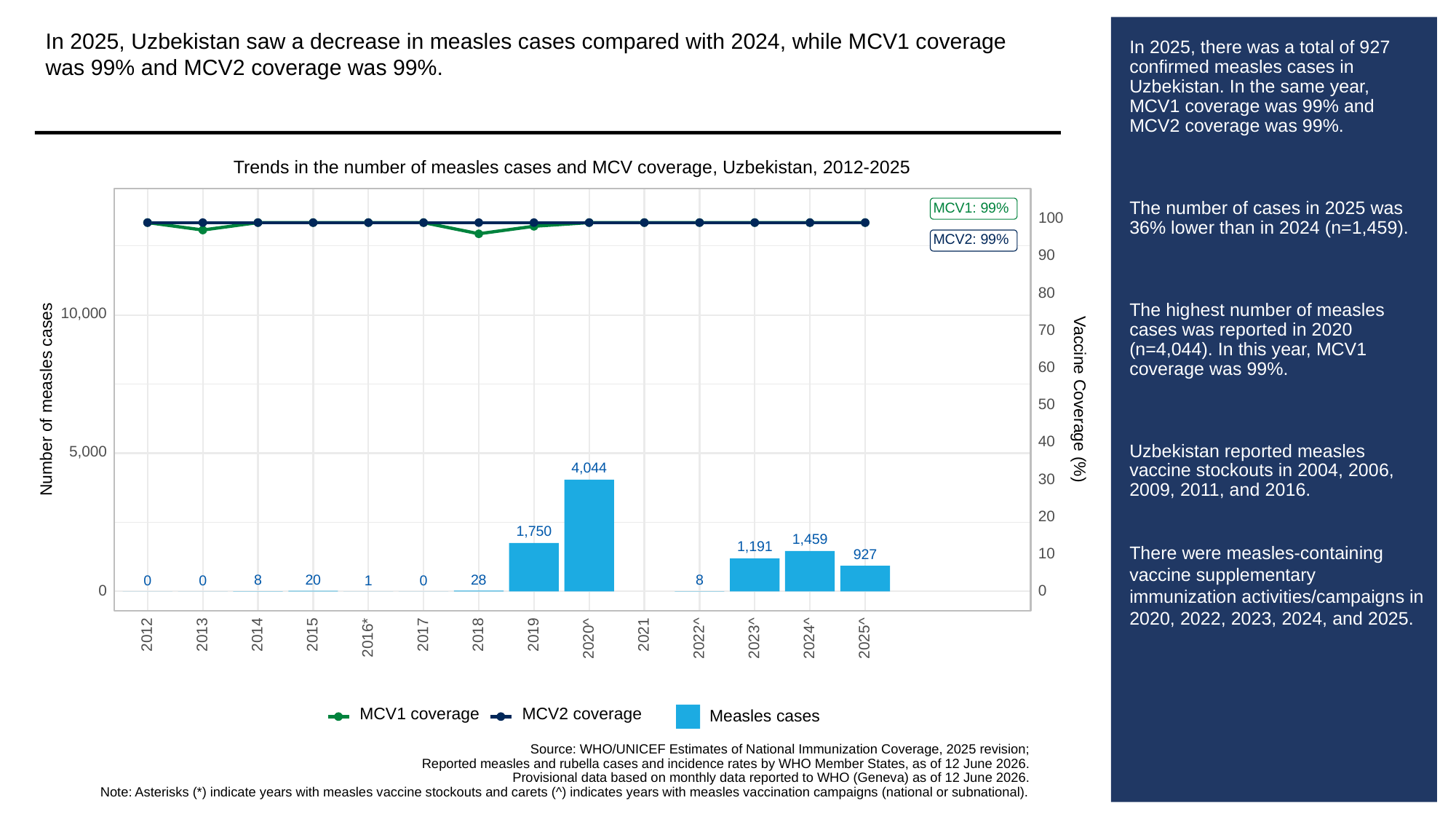

In 2025, Uzbekistan saw a decrease in measles cases compared with 2024, while MCV1 coverage was 99% and MCV2 coverage was 99%.
# In 2025, there was a total of 927 confirmed measles cases in Uzbekistan. In the same year, MCV1 coverage was 99% and MCV2 coverage was 99%.

The number of cases in 2025 was 36% lower than in 2024 (n=1,459).

The highest number of measles cases was reported in 2020 (n=4,044). In this year, MCV1 coverage was 99%.

Uzbekistan reported measles vaccine stockouts in 2004, 2006, 2009, 2011, and 2016.

There were measles-containing vaccine supplementary immunization activities/campaigns in 2020, 2022, 2023, 2024, and 2025.

Trends in the number of measles cases and MCV coverage, Uzbekistan, 2012-2025

MCV1: 99%

100

MCV2: 99%

90
80
10,000

70
60

Vaccine Coverage (%)
Number of measles cases
50
40
5,000

4,044
30

20

1,750
1,459
1,191

10
927

28
20
8
8
0
0
0
1
0
0

2013
2012
2014
2015
2017
2018
2019
2021
2016*
2023^
2020^
2022^
2024^
2025^

MCV1 coverage
MCV2 coverage
Measles cases

Source: WHO/UNICEF Estimates of National Immunization Coverage, 2025 revision;
Reported measles and rubella cases and incidence rates by WHO Member States, as of 12 June 2026.
Provisional data based on monthly data reported to WHO (Geneva) as of 12 June 2026.
Note: Asterisks (*) indicate years with measles vaccine stockouts and carets (^) indicates years with measles vaccination campaigns (national or subnational).